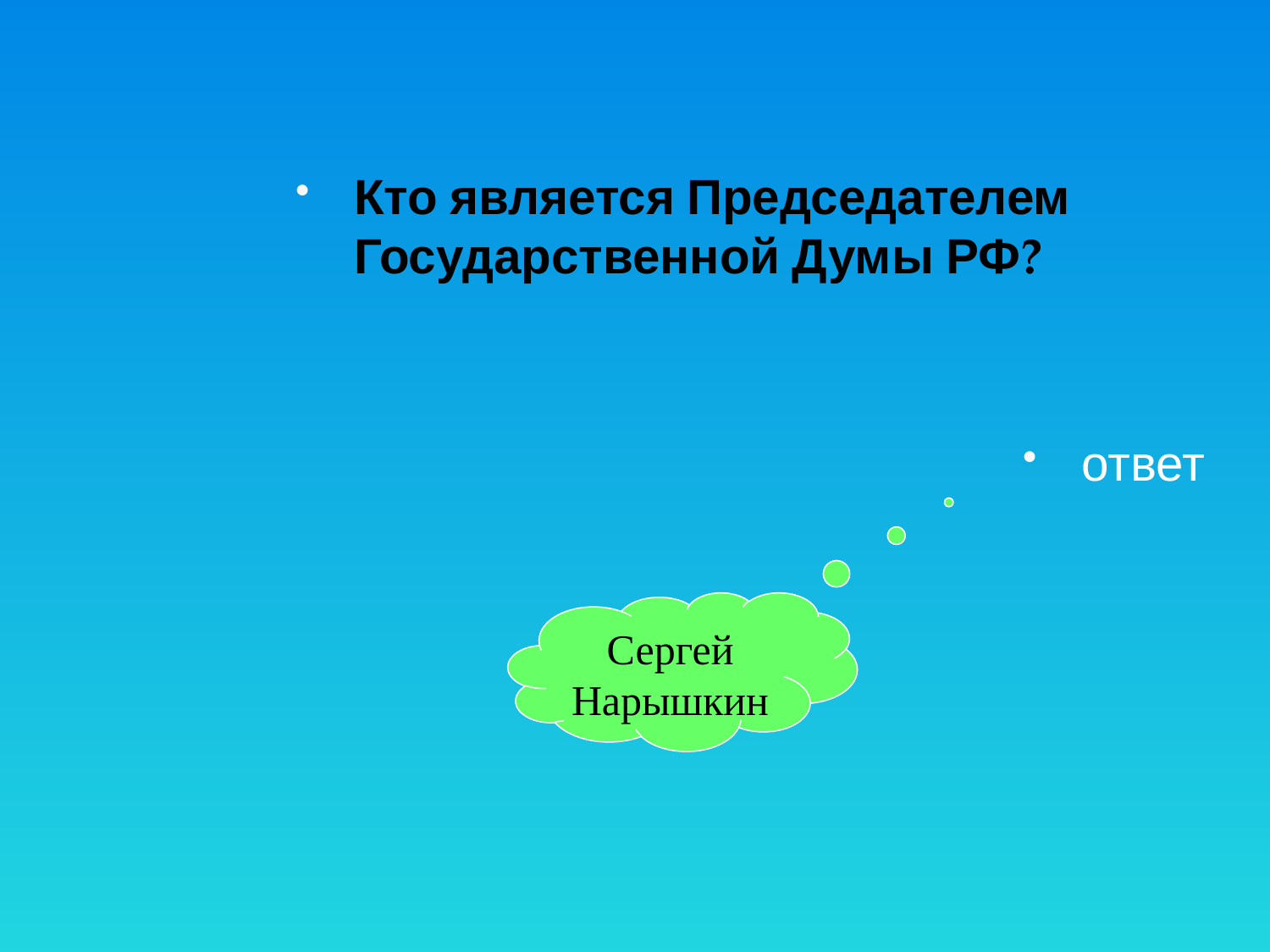

Кто является Председателем Государственной Думы РФ?

ответ
Сергей Нарышкин